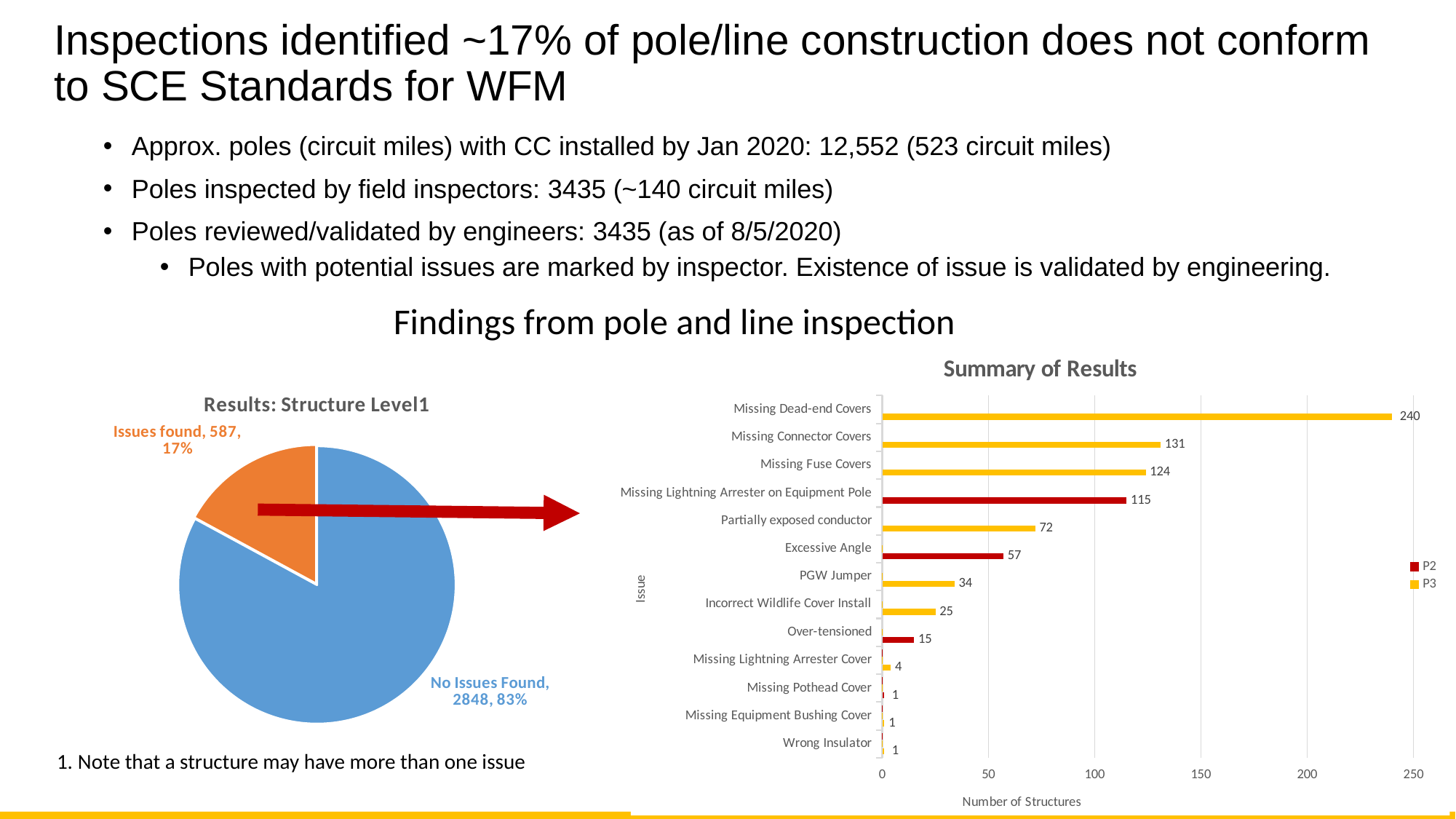

# Inspections identified ~17% of pole/line construction does not conform to SCE Standards for WFM
Approx. poles (circuit miles) with CC installed by Jan 2020: 12,552 (523 circuit miles)
Poles inspected by field inspectors: 3435 (~140 circuit miles)
Poles reviewed/validated by engineers: 3435 (as of 8/5/2020)
Poles with potential issues are marked by inspector. Existence of issue is validated by engineering.

Findings from pole and line inspection

[unsupported chart]

### Chart: Results: Structure Level1

| Category |  |
|---|---|
| No Issues Found | 2848.0 |
| Issues found | 587.0 |
1. Note that a structure may have more than one issue
10